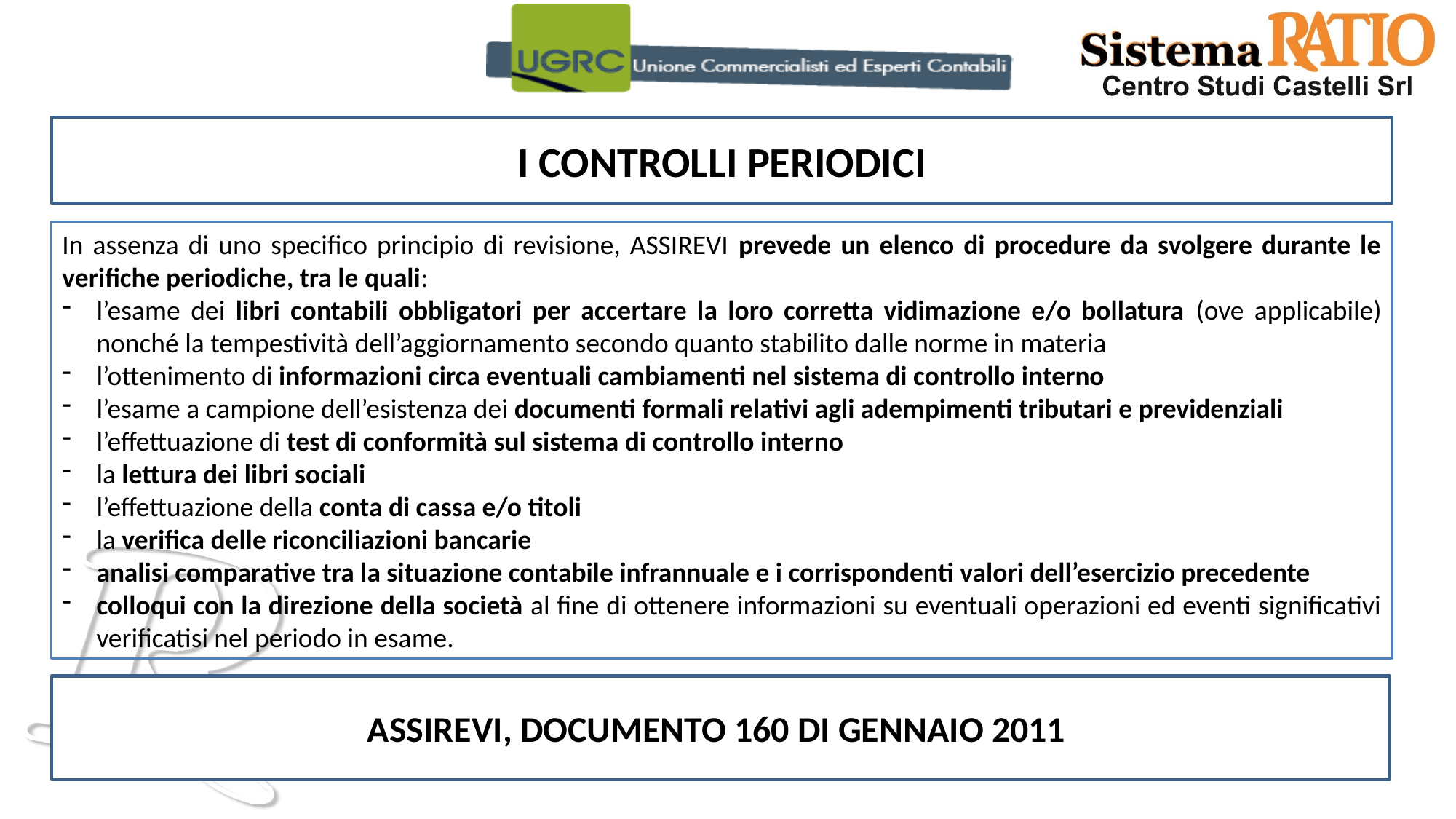

I CONTROLLI PERIODICI
In assenza di uno specifico principio di revisione, ASSIREVI prevede un elenco di procedure da svolgere durante le verifiche periodiche, tra le quali:
l’esame dei libri contabili obbligatori per accertare la loro corretta vidimazione e/o bollatura (ove applicabile) nonché la tempestività dell’aggiornamento secondo quanto stabilito dalle norme in materia
l’ottenimento di informazioni circa eventuali cambiamenti nel sistema di controllo interno
l’esame a campione dell’esistenza dei documenti formali relativi agli adempimenti tributari e previdenziali
l’effettuazione di test di conformità sul sistema di controllo interno
la lettura dei libri sociali
l’effettuazione della conta di cassa e/o titoli
la verifica delle riconciliazioni bancarie
analisi comparative tra la situazione contabile infrannuale e i corrispondenti valori dell’esercizio precedente
colloqui con la direzione della società al fine di ottenere informazioni su eventuali operazioni ed eventi significativi verificatisi nel periodo in esame.
ASSIREVI, DOCUMENTO 160 DI GENNAIO 2011